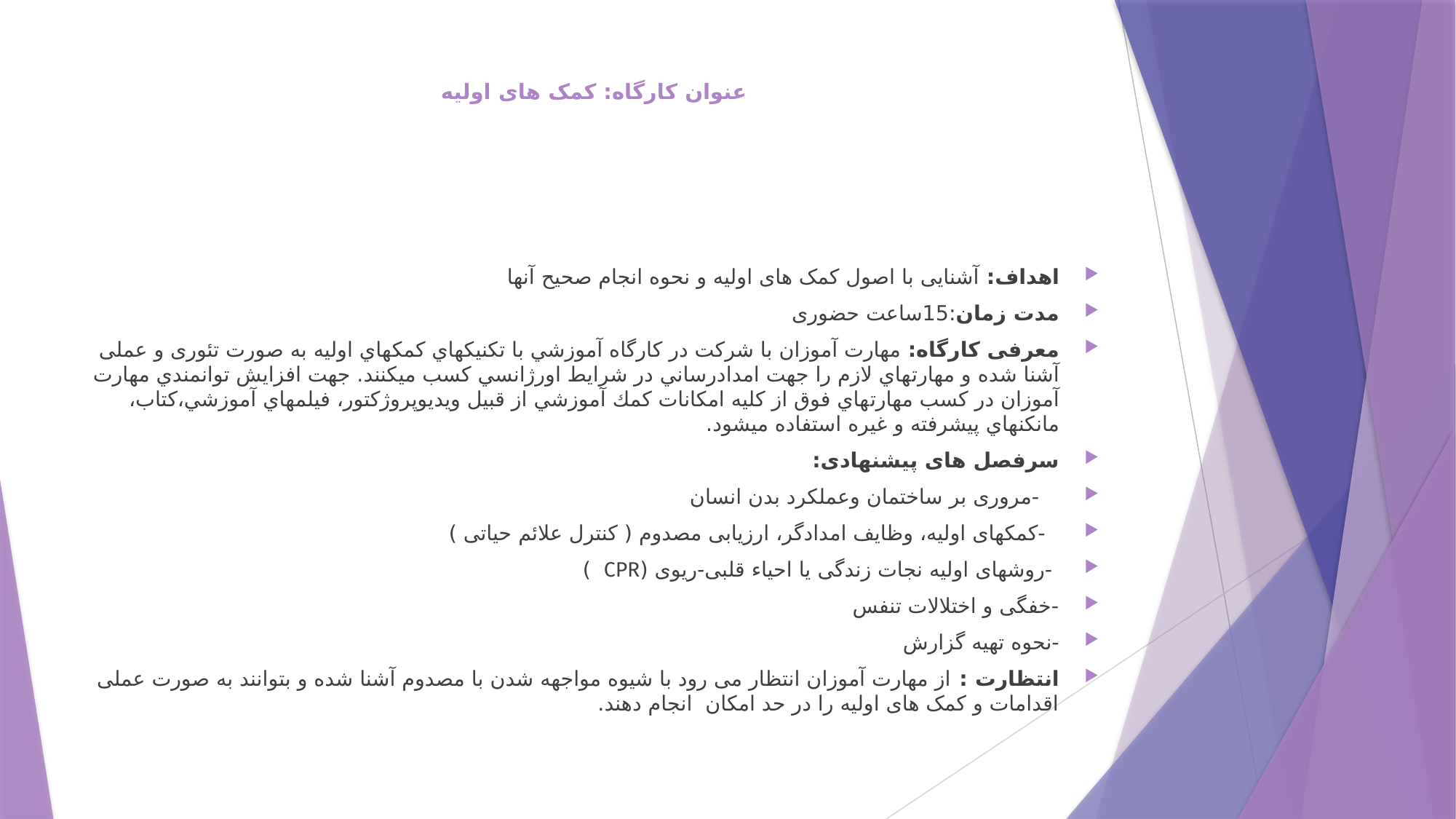

# عنوان کارگاه: کمک های اولیه
اهداف: آشنایی با اصول کمک های اولیه و نحوه انجام صحیح آنها
مدت زمان:15ساعت حضوری
معرفی کارگاه: مهارت آموزان با شركت در كارگاه آموزشي با تكنيك­هاي كمك­هاي اوليه به صورت تئوری و عملی آشنا شده و مهارت­هاي لازم را جهت امدادرساني در شرايط اورژانسي كسب مي­كنند. جهت افزايش توانمندي مهارت آموزان در كسب مهارت­هاي فوق از كليه امكانات كمك آموزشي از قبيل ويديوپروژكتور، فيلم­هاي آموزشي،كتاب، مانكن­هاي پيشرفته و غيره استفاده مي­شود.
سرفصل های پیشنهادی:
   -مروری بر ساختمان وعملکرد بدن انسان
  -کمکهای اولیه، وظایف امدادگر، ارزیابی مصدوم ( کنترل علائم حیاتی )
 -روشهای اولیه نجات زندگی یا احیاء قلبی-ریوی (CPR  )
-خفگی و اختلالات تنفس
-نحوه تهیه گزارش
انتظارت : از مهارت آموزان انتظار می رود با شیوه مواجهه شدن با مصدوم آشنا شده و بتوانند به صورت عملی اقدامات و کمک های اولیه را در حد امکان  انجام دهند.